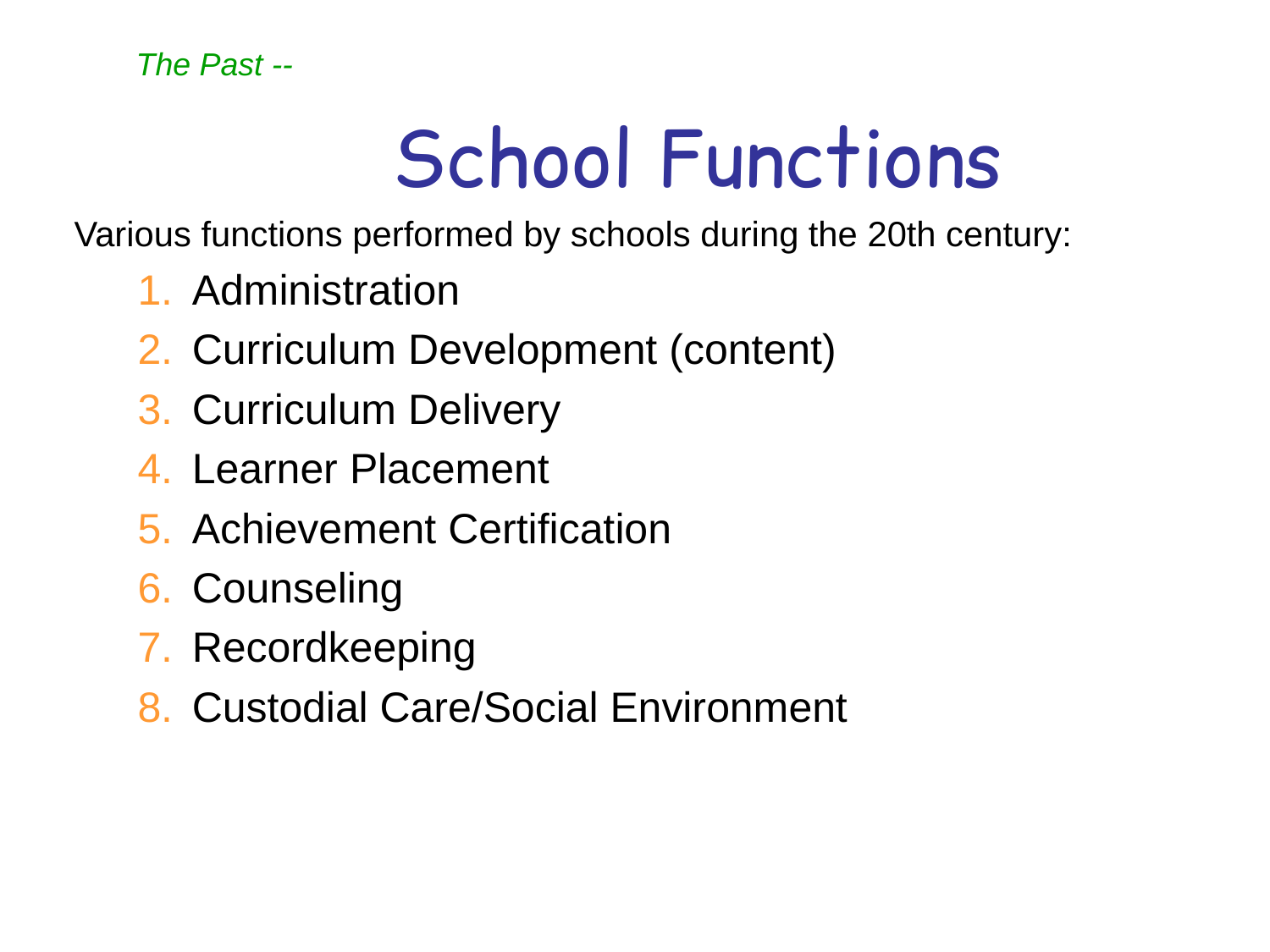

The Past --
# School Functions
Various functions performed by schools during the 20th century:
Administration
Curriculum Development (content)
Curriculum Delivery
Learner Placement
Achievement Certification
Counseling
Recordkeeping
Custodial Care/Social Environment